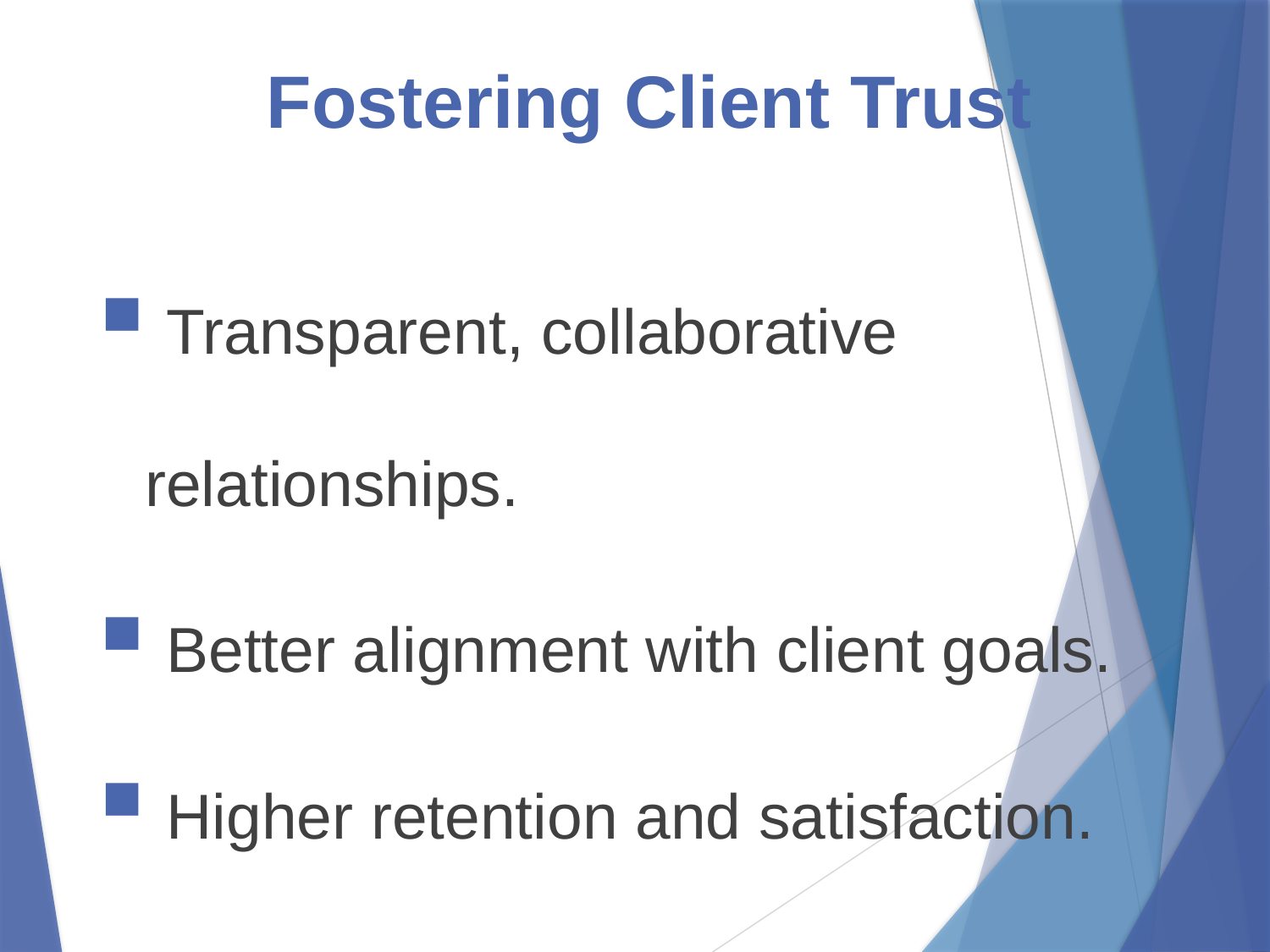

# Fostering Client Trust
 Transparent, collaborative relationships.
 Better alignment with client goals.
 Higher retention and satisfaction.